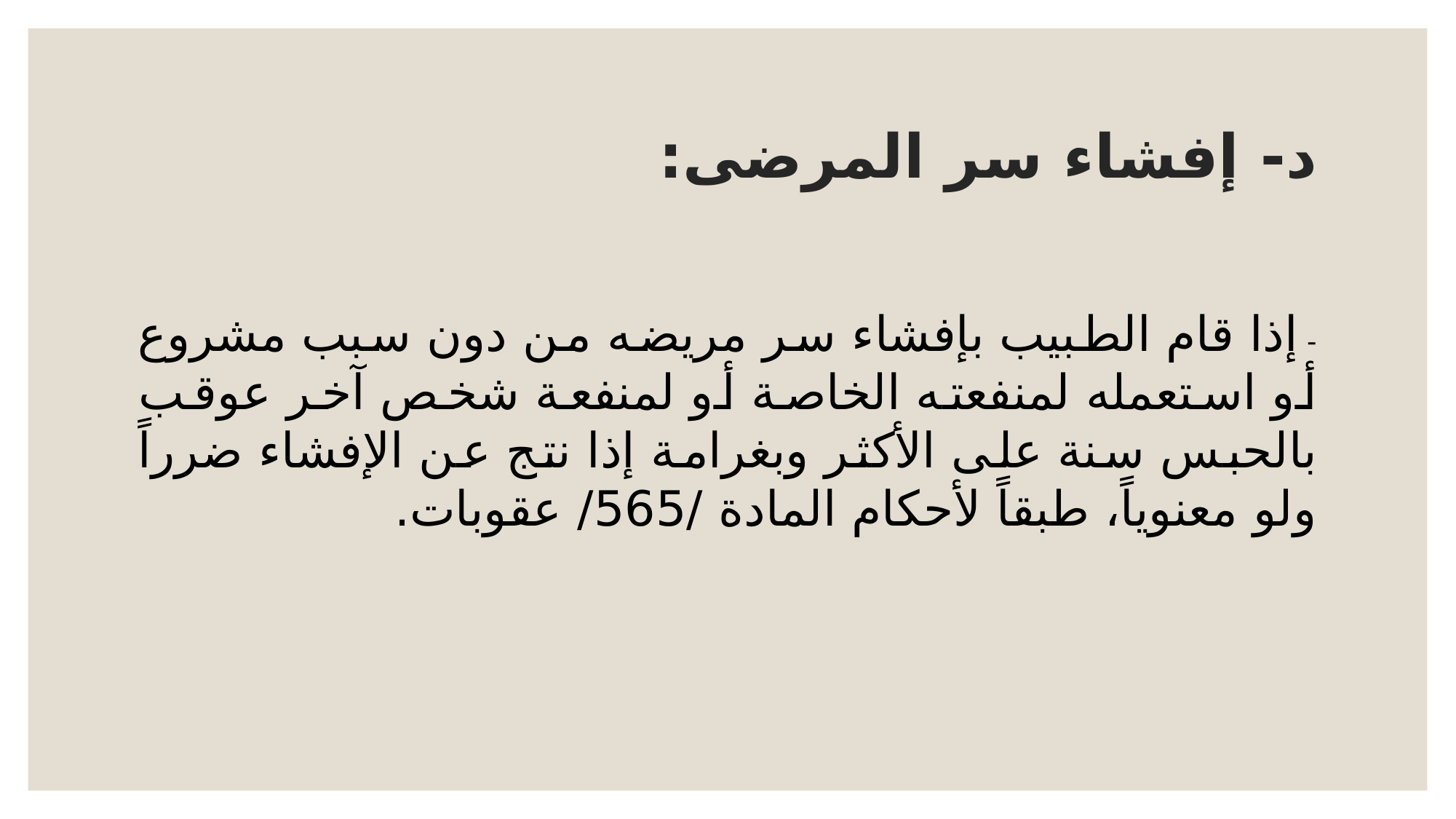

# د- إفشاء سر المرضى:

- إذا قام الطبيب بإفشاء سر مريضه من دون سبب مشروع أو استعمله لمنفعته الخاصة أو لمنفعة شخص آخر عوقب بالحبس سنة على الأكثر وبغرامة إذا نتج عن الإفشاء ضرراً ولو معنوياً، طبقاً لأحكام المادة /565/ عقوبات.